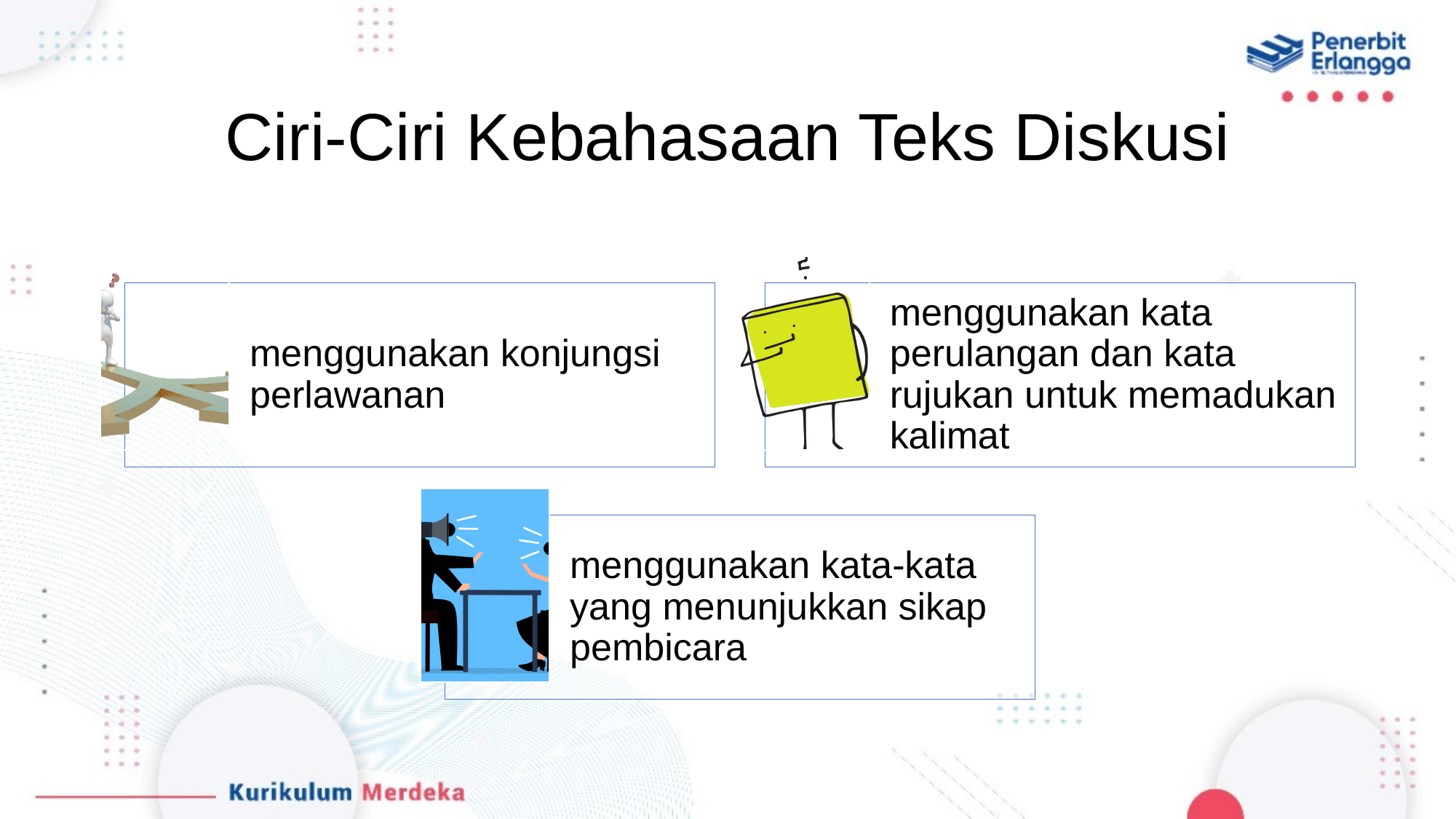

# Ciri-Ciri Kebahasaan Teks Diskusi
menggunakan konjungsi perlawanan
menggunakan kata perulangan dan kata rujukan untuk memadukan kalimat
menggunakan kata-kata yang menunjukkan sikap pembicara